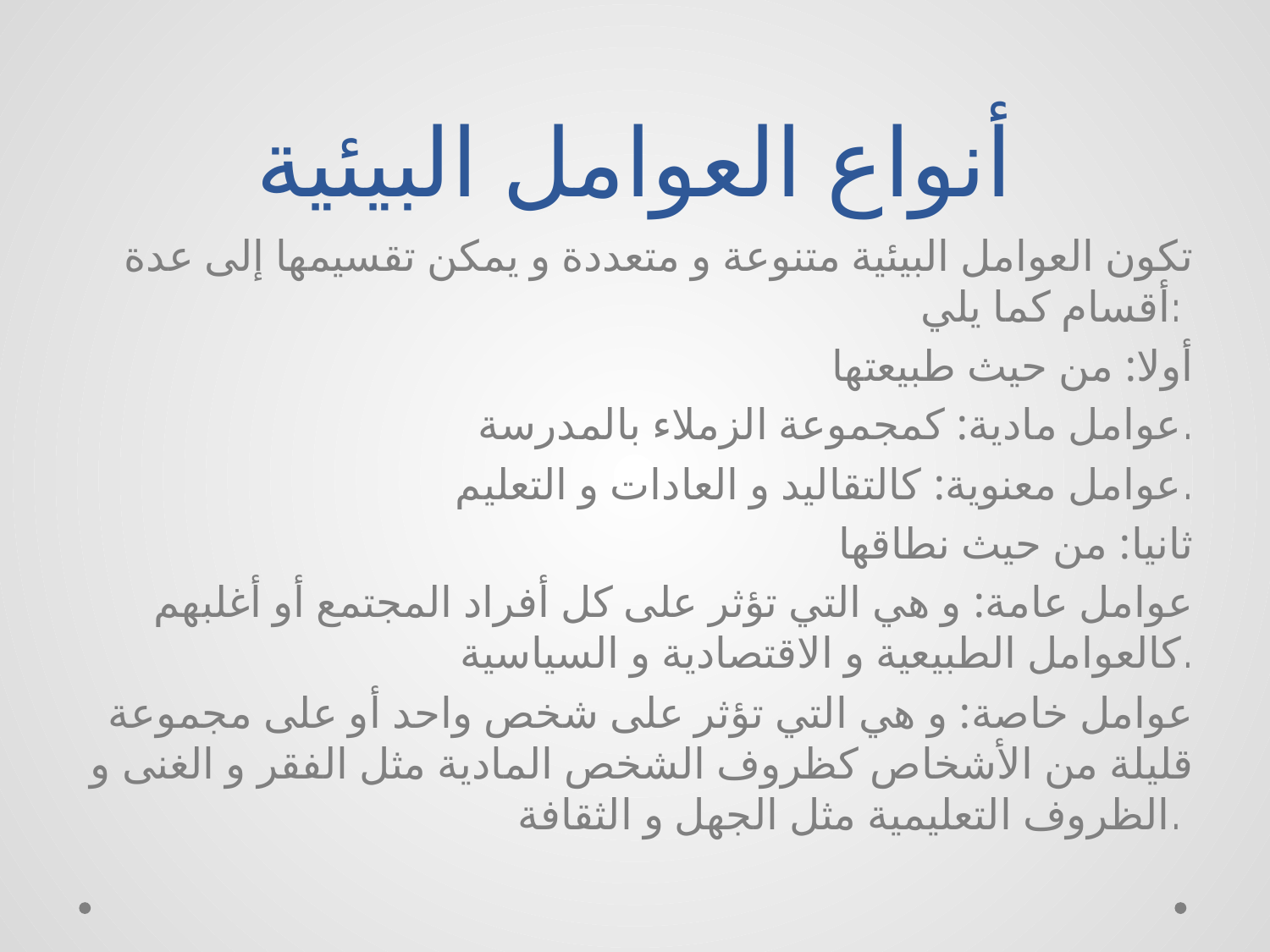

# أنواع العوامل البيئية
تكون العوامل البيئية متنوعة و متعددة و يمكن تقسيمها إلى عدة أقسام كما يلي:
أولا: من حيث طبيعتها
عوامل مادية: كمجموعة الزملاء بالمدرسة.
عوامل معنوية: كالتقاليد و العادات و التعليم.
ثانيا: من حيث نطاقها
عوامل عامة: و هي التي تؤثر على كل أفراد المجتمع أو أغلبهم كالعوامل الطبيعية و الاقتصادية و السياسية.
عوامل خاصة: و هي التي تؤثر على شخص واحد أو على مجموعة قليلة من الأشخاص كظروف الشخص المادية مثل الفقر و الغنى و الظروف التعليمية مثل الجهل و الثقافة.